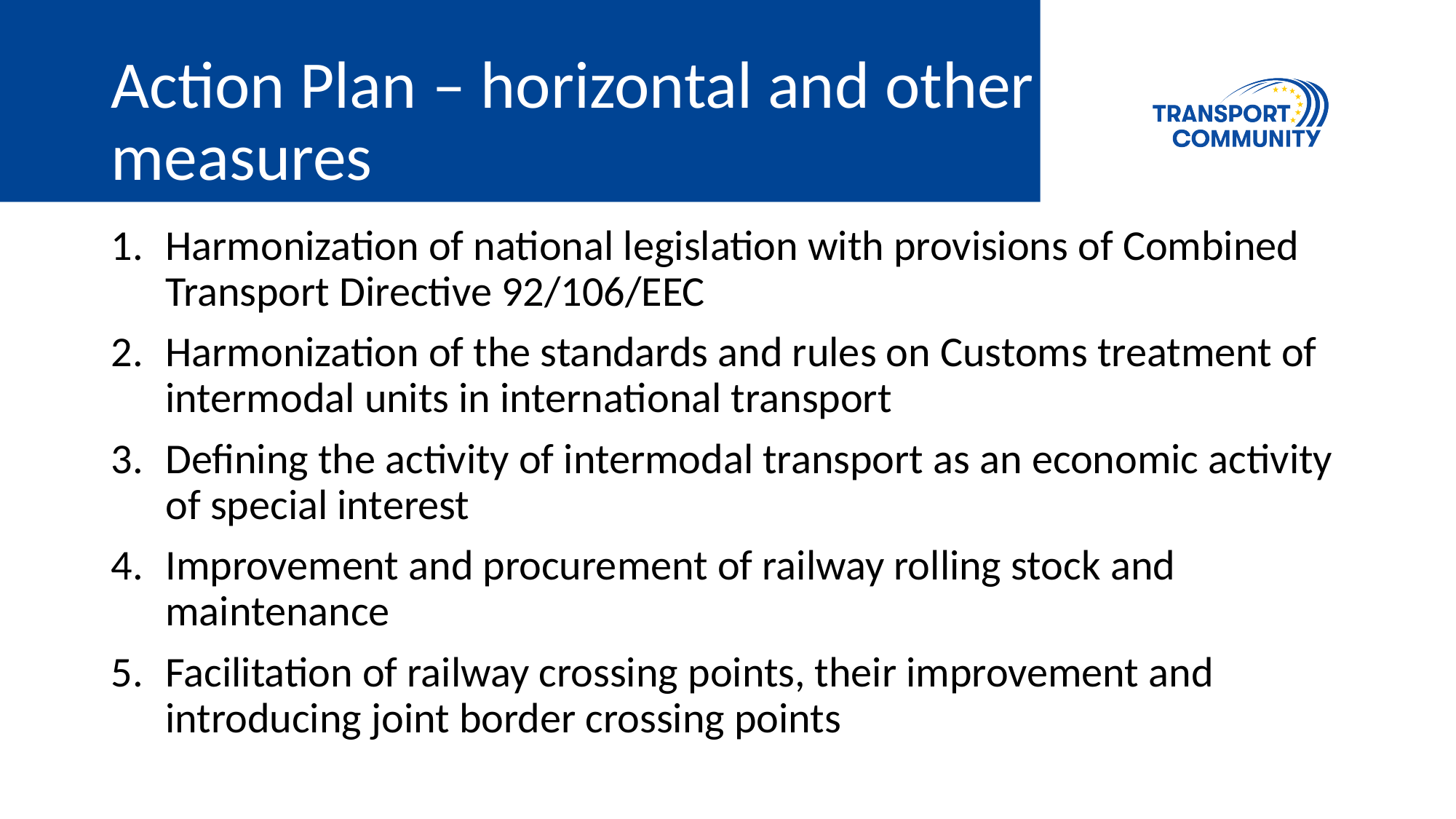

# Action Plan – horizontal and other measures
Harmonization of national legislation with provisions of Combined Transport Directive 92/106/EEC
Harmonization of the standards and rules on Customs treatment of intermodal units in international transport
Defining the activity of intermodal transport as an economic activity of special interest
Improvement and procurement of railway rolling stock and maintenance
Facilitation of railway crossing points, their improvement and introducing joint border crossing points